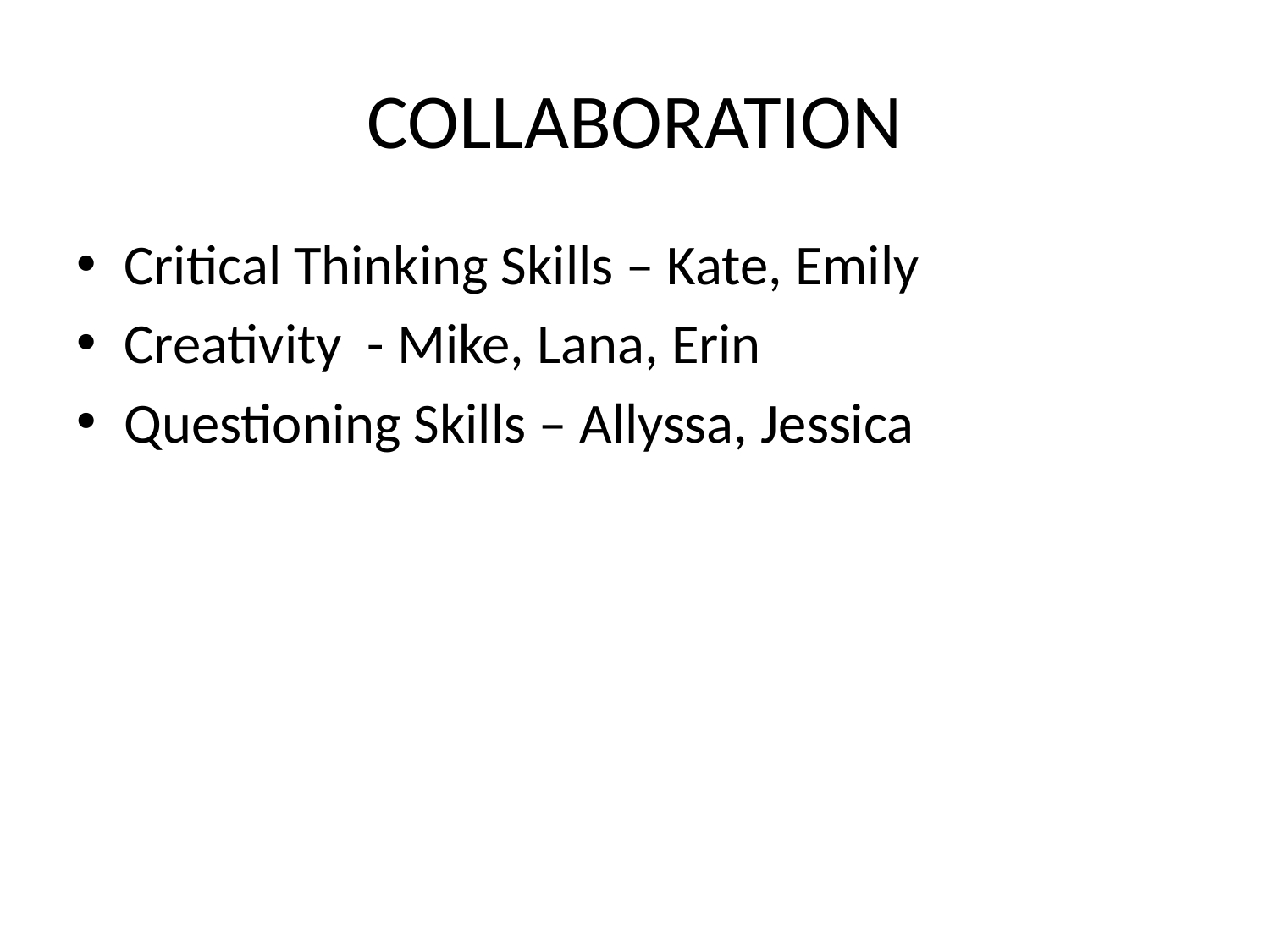

# COLLABORATION
Critical Thinking Skills – Kate, Emily
Creativity  - Mike, Lana, Erin
Questioning Skills – Allyssa, Jessica